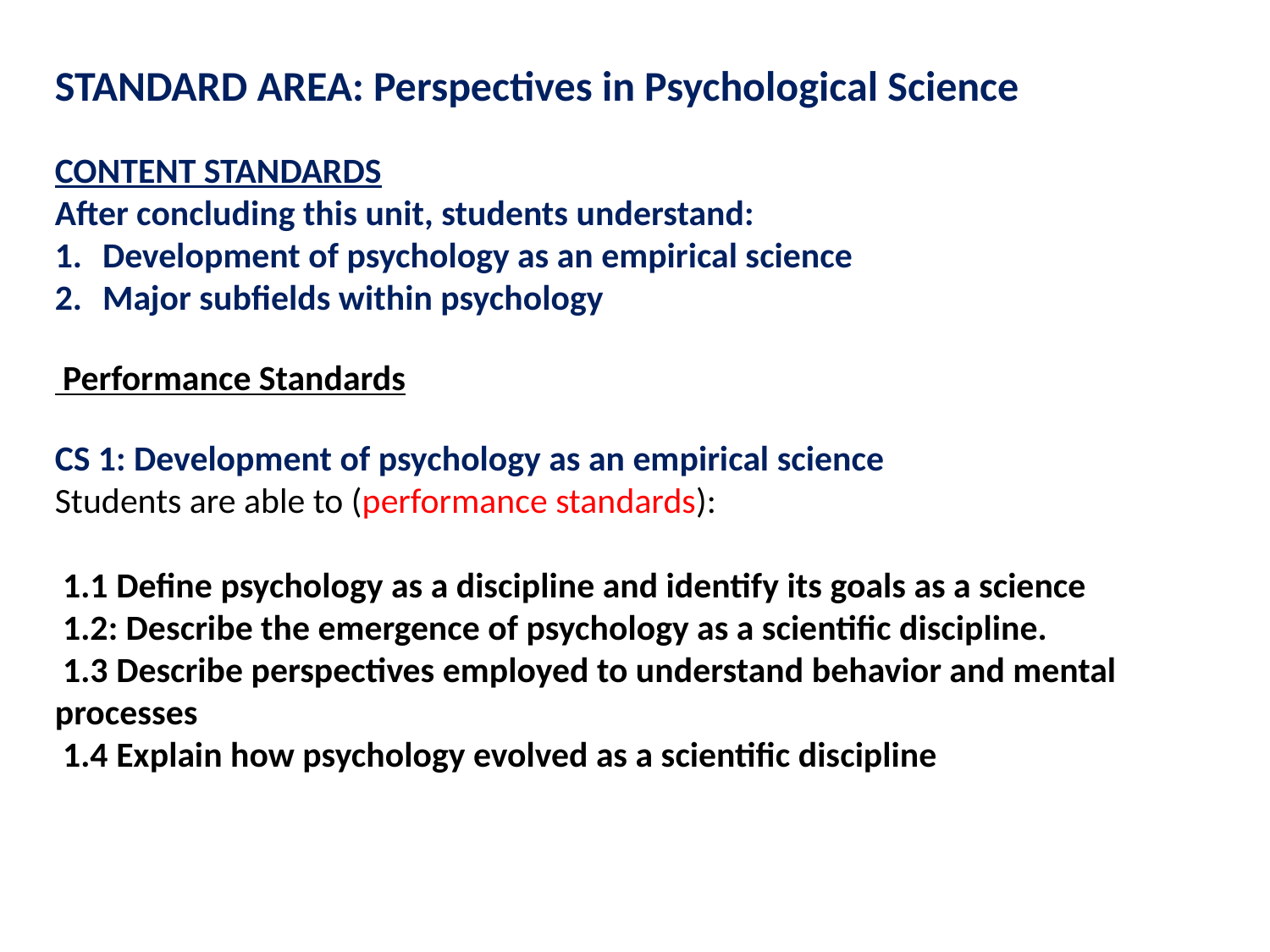

STANDARD AREA: Perspectives in Psychological Science

CONTENT STANDARDS
After concluding this unit, students understand:
Development of psychology as an empirical science
Major subfields within psychology

 Performance Standards

CS 1: Development of psychology as an empirical science
Students are able to (performance standards):

 1.1 Define psychology as a discipline and identify its goals as a science
 1.2: Describe the emergence of psychology as a scientific discipline.
 1.3 Describe perspectives employed to understand behavior and mental processes
 1.4 Explain how psychology evolved as a scientific discipline